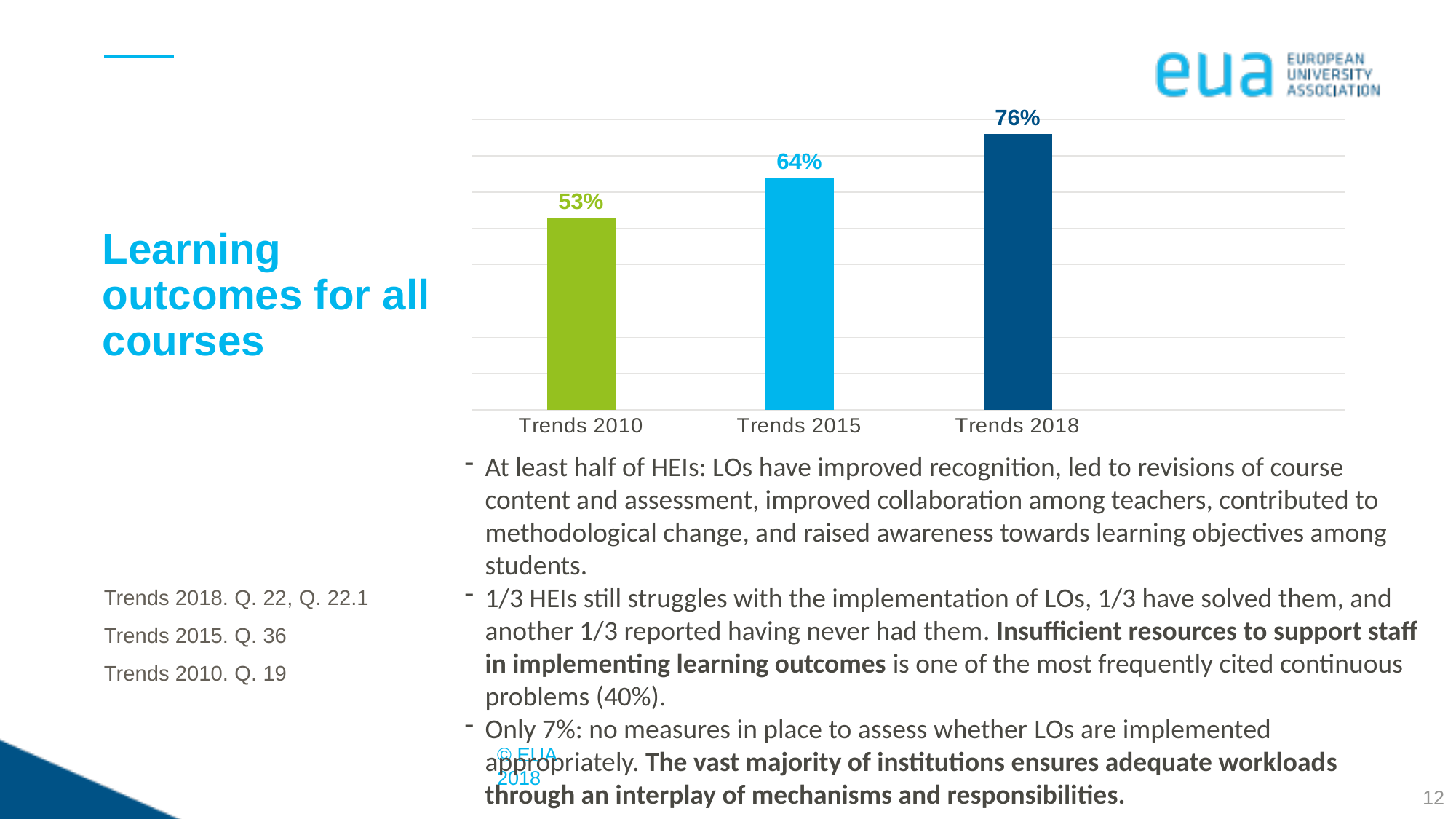

### Chart

| Category | Series 1 |
|---|---|
| Trends 2010 | 0.53 |
| Trends 2015 | 0.64 |
| Trends 2018 | 0.76 |
Learning outcomes for all courses

At least half of HEIs: LOs have improved recognition, led to revisions of course content and assessment, improved collaboration among teachers, contributed to methodological change, and raised awareness towards learning objectives among students.
1/3 HEIs still struggles with the implementation of LOs, 1/3 have solved them, and another 1/3 reported having never had them. Insufficient resources to support staff in implementing learning outcomes is one of the most frequently cited continuous problems (40%).
Only 7%: no measures in place to assess whether LOs are implemented appropriately. The vast majority of institutions ensures adequate workloads through an interplay of mechanisms and responsibilities.
Trends 2018. Q. 22, Q. 22.1
Trends 2015. Q. 36
Trends 2010. Q. 19
12